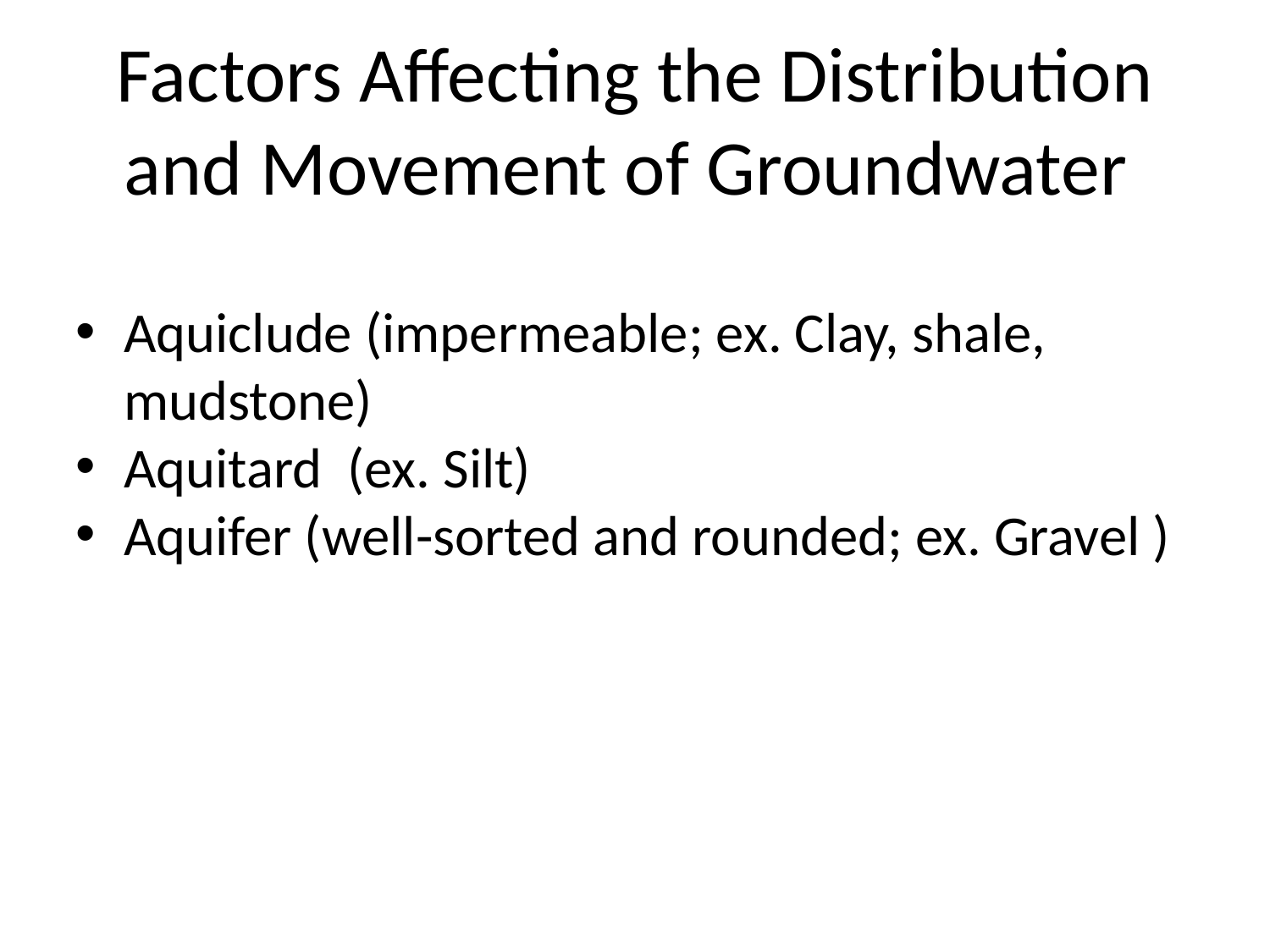

Factors Affecting the Distribution and Movement of Groundwater

Aquiclude (impermeable; ex. Clay, shale, mudstone)
Aquitard  (ex. Silt)
Aquifer (well-sorted and rounded; ex. Gravel )